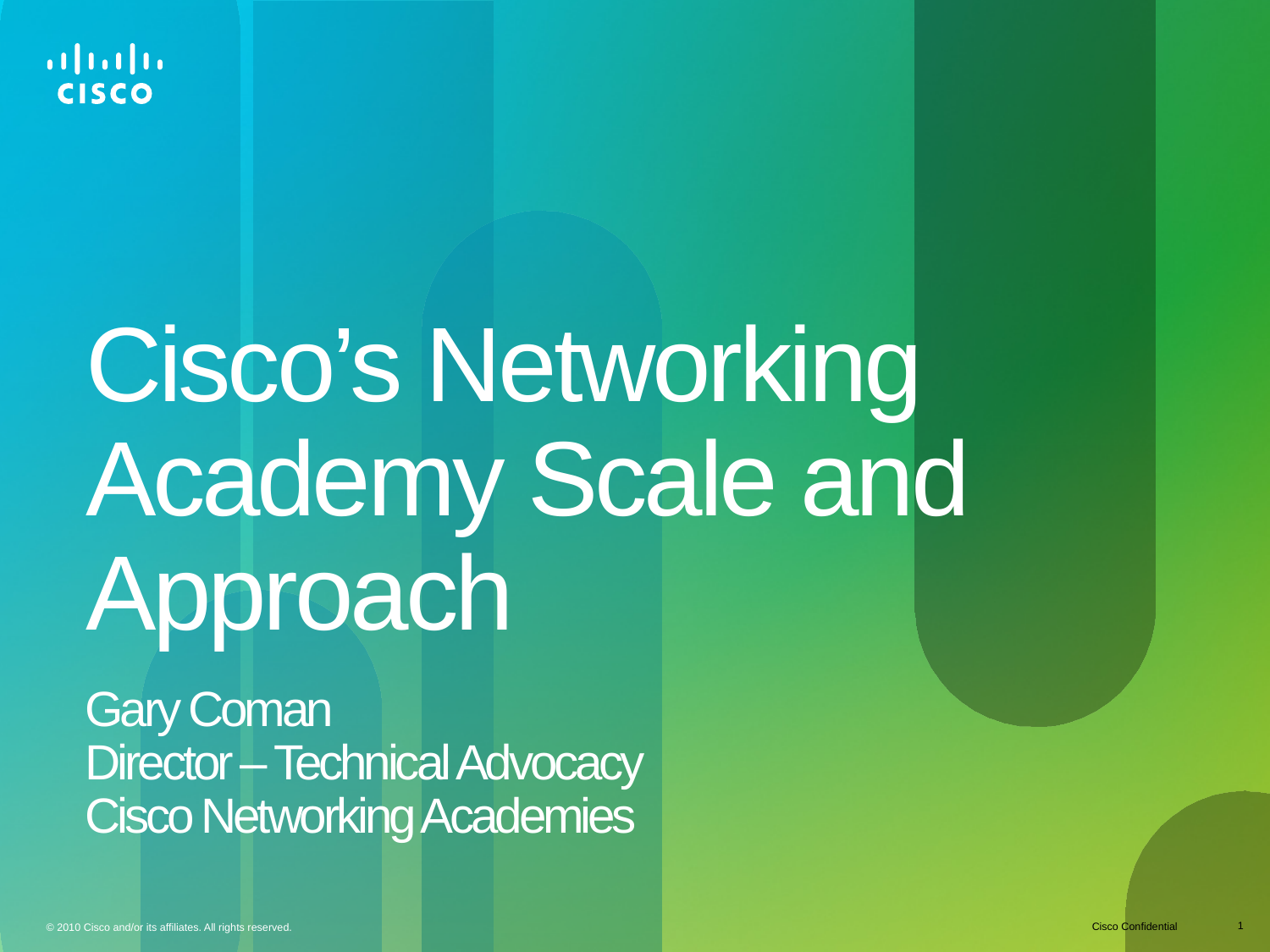

# Cisco’s Networking Academy Scale and Approach
Gary Coman
Director – Technical Advocacy
Cisco Networking Academies